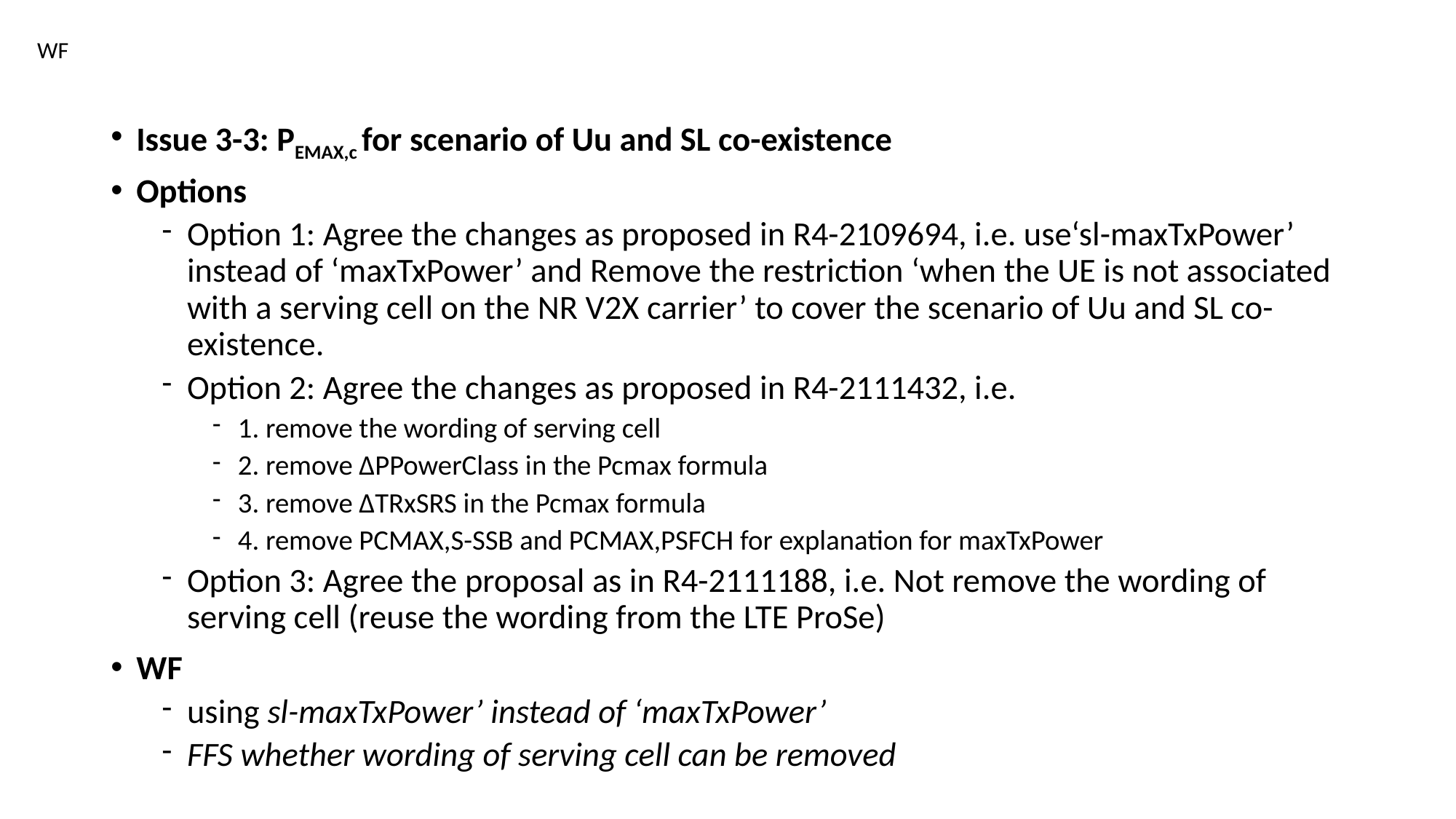

# WF
Issue 3-3: PEMAX,c for scenario of Uu and SL co-existence
Options
Option 1: Agree the changes as proposed in R4-2109694, i.e. use‘sl-maxTxPower’ instead of ‘maxTxPower’ and Remove the restriction ‘when the UE is not associated with a serving cell on the NR V2X carrier’ to cover the scenario of Uu and SL co-existence.
Option 2: Agree the changes as proposed in R4-2111432, i.e.
1. remove the wording of serving cell
2. remove ΔPPowerClass in the Pcmax formula
3. remove ∆TRxSRS in the Pcmax formula
4. remove PCMAX,S-SSB and PCMAX,PSFCH for explanation for maxTxPower
Option 3: Agree the proposal as in R4-2111188, i.e. Not remove the wording of serving cell (reuse the wording from the LTE ProSe)
WF
using sl-maxTxPower’ instead of ‘maxTxPower’
FFS whether wording of serving cell can be removed